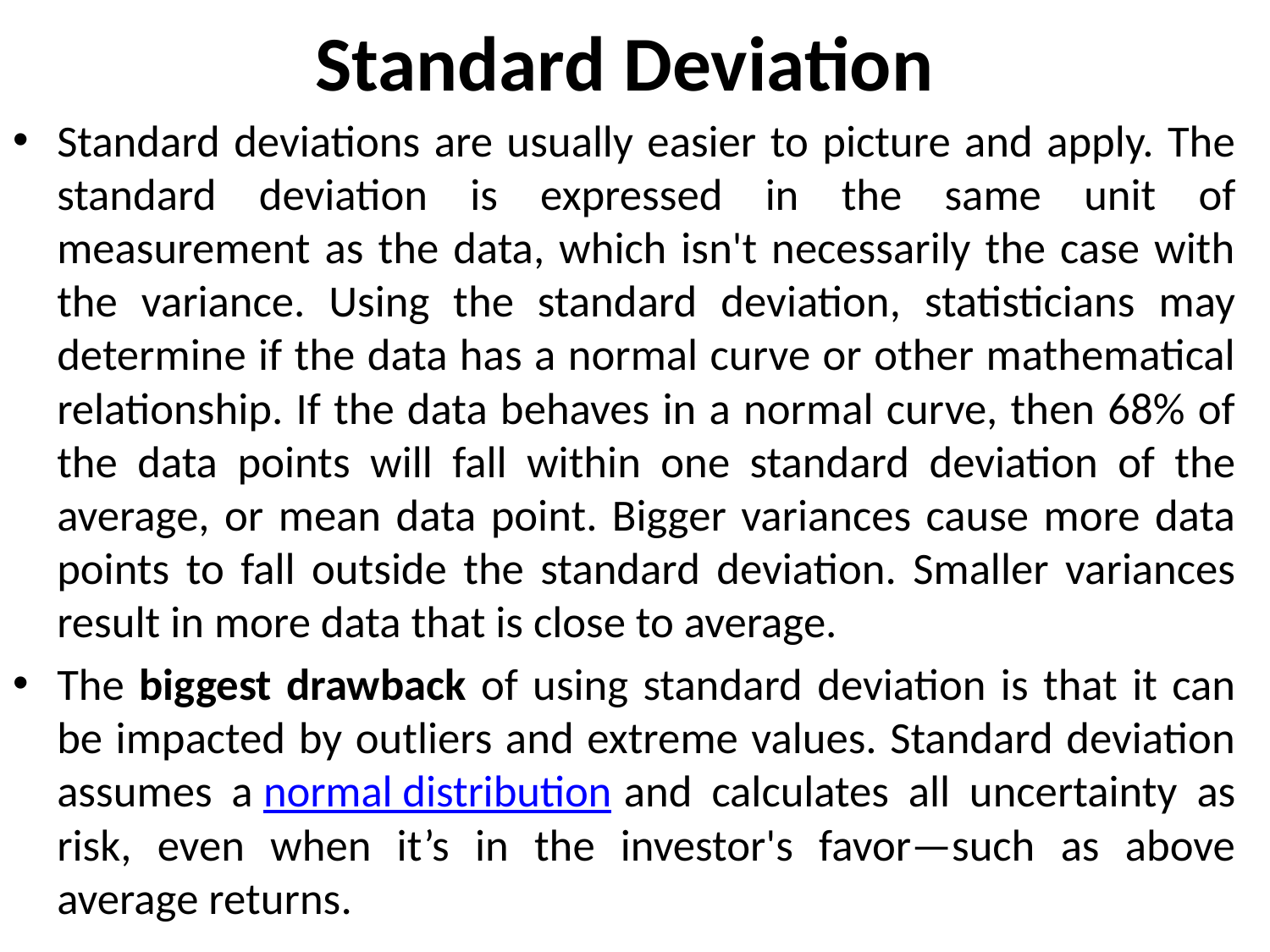

# Standard Deviation
Standard deviations are usually easier to picture and apply. The standard deviation is expressed in the same unit of measurement as the data, which isn't necessarily the case with the variance. Using the standard deviation, statisticians may determine if the data has a normal curve or other mathematical relationship. If the data behaves in a normal curve, then 68% of the data points will fall within one standard deviation of the average, or mean data point. Bigger variances cause more data points to fall outside the standard deviation. Smaller variances result in more data that is close to average.
The biggest drawback of using standard deviation is that it can be impacted by outliers and extreme values. Standard deviation assumes a normal distribution and calculates all uncertainty as risk, even when it’s in the investor's favor—such as above average returns.